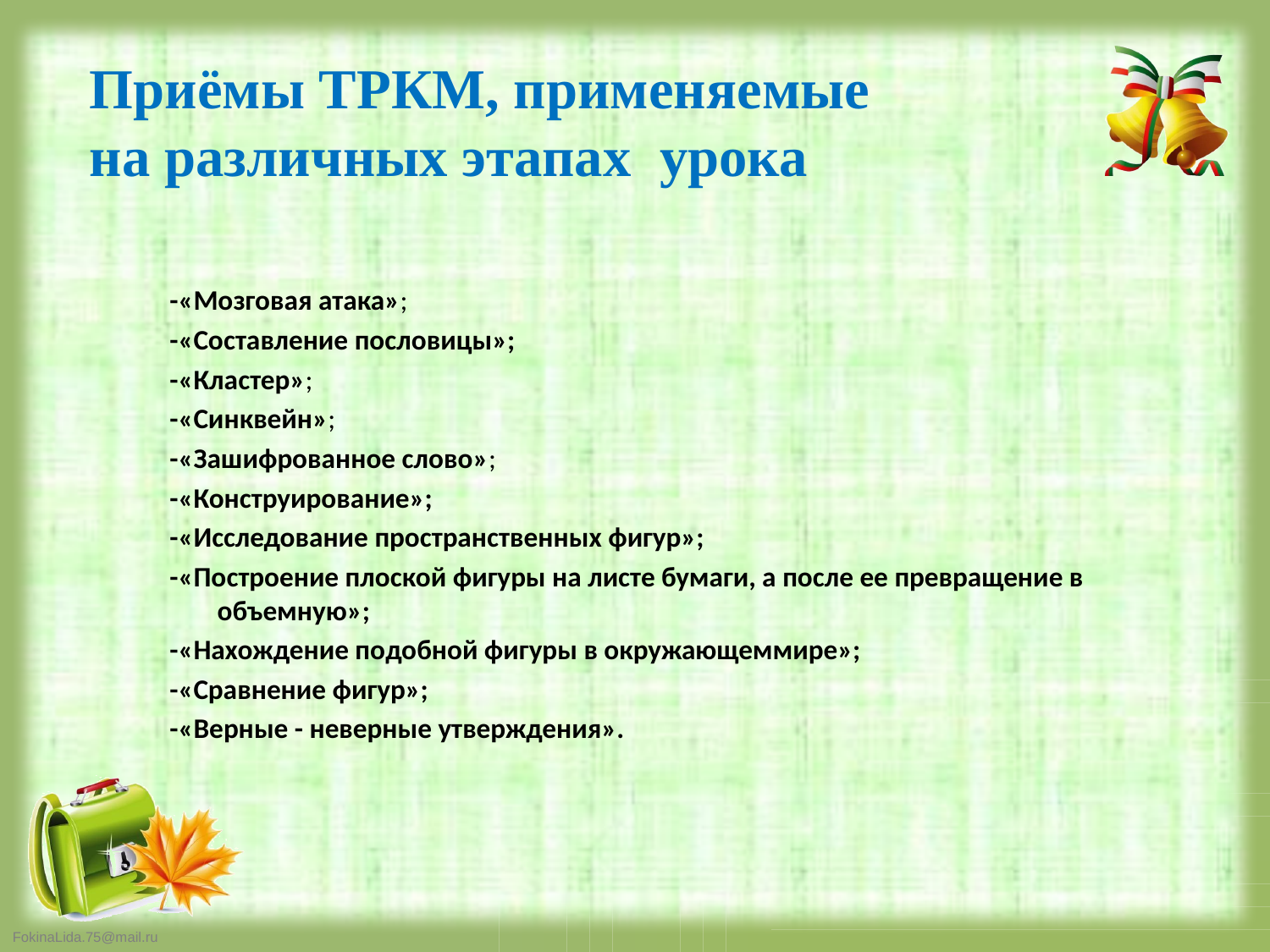

Приёмы ТРКМ, применяемые
на различных этапах  урока
-«Мозговая атака»;
-«Составление пословицы»;
-«Кластер»;
-«Синквейн»;
-«Зашифрованное слово»;
-«Конструирование»;
-«Исследование пространственных фигур»;
-«Построение плоской фигуры на листе бумаги, а после ее превращение в объемную»;
-«Нахождение подобной фигуры в окружающеммире»;
-«Сравнение фигур»;
-«Верные - неверные утверждения».